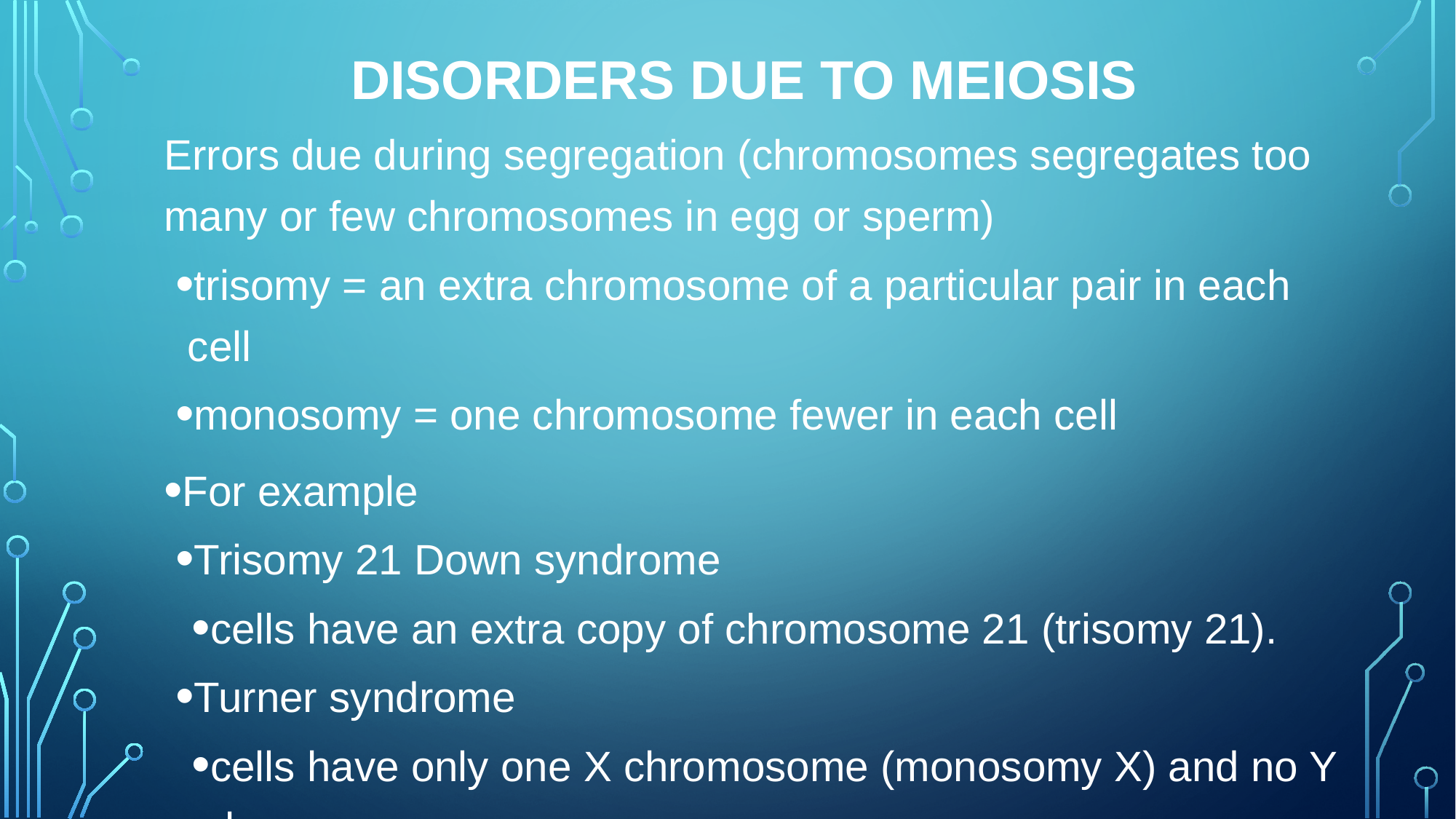

# Disorders due to Meiosis
Errors due during segregation (chromosomes segregates too many or few chromosomes in egg or sperm)
trisomy = an extra chromosome of a particular pair in each cell
monosomy = one chromosome fewer in each cell
For example
Trisomy 21 Down syndrome
cells have an extra copy of chromosome 21 (trisomy 21).
Turner syndrome
cells have only one X chromosome (monosomy X) and no Y chromosome